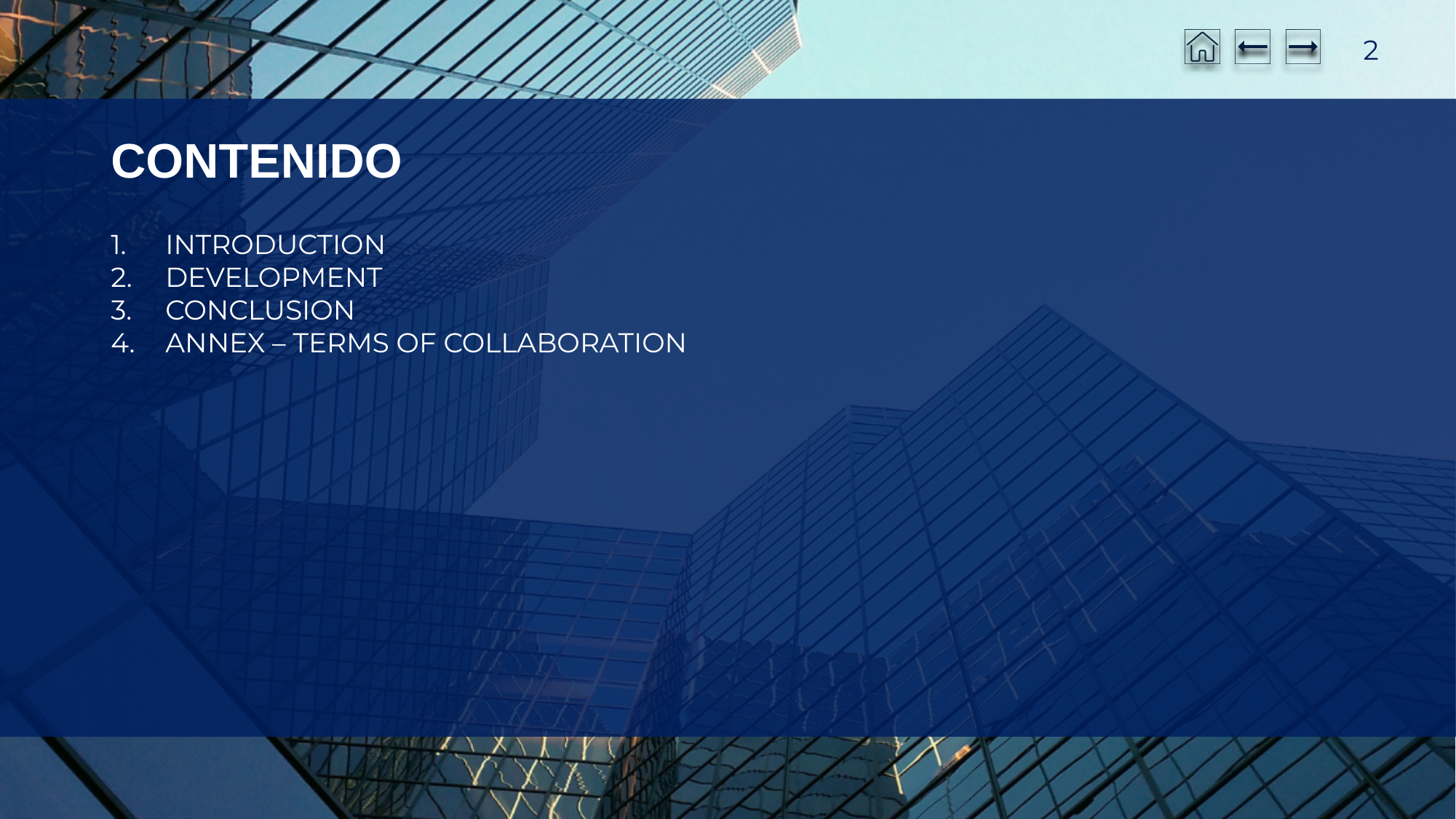

INTRODUCTION
DEVELOPMENT
CONCLUSION
ANNEX – TERMS OF COLLABORATION